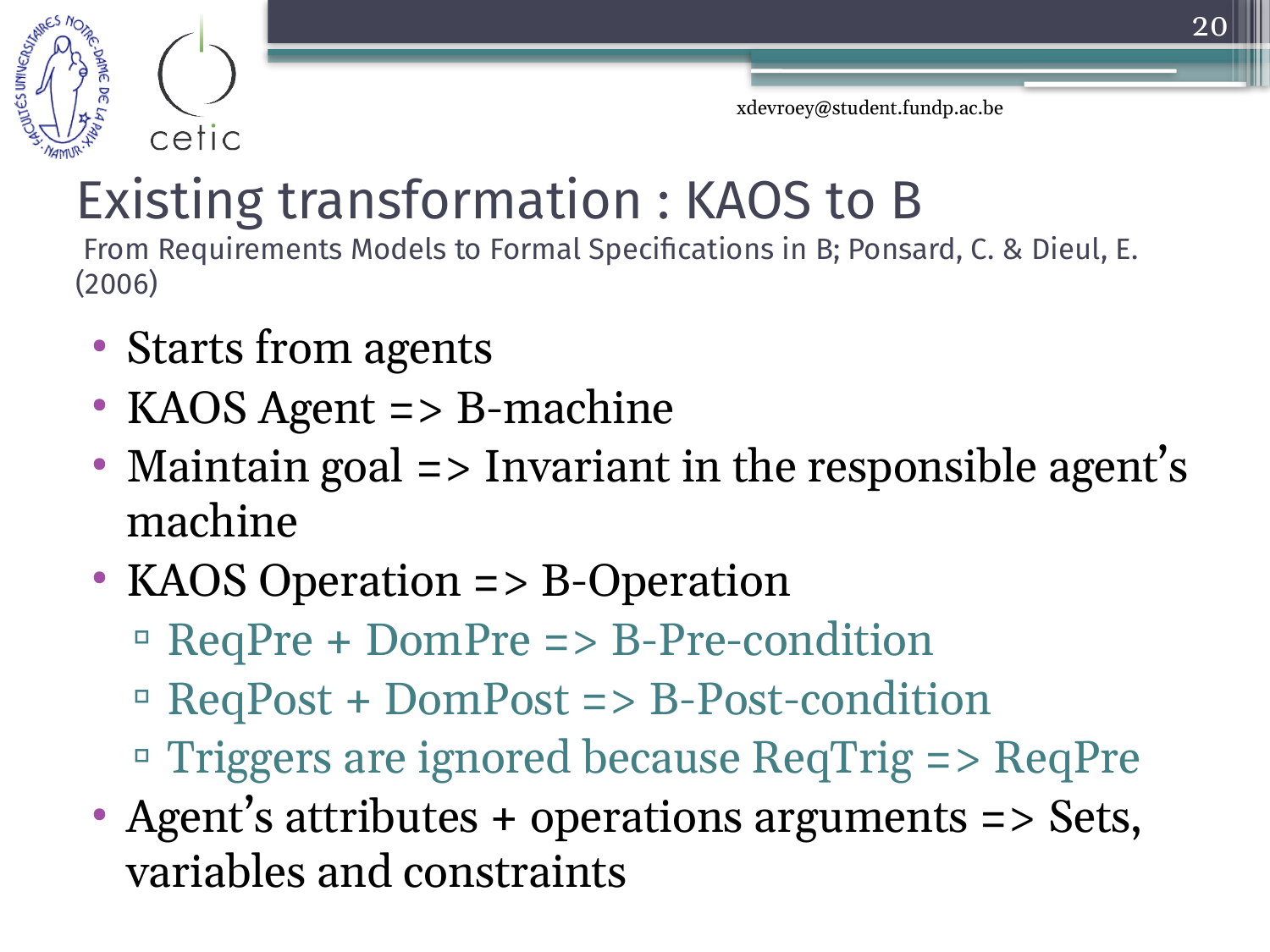

20
xdevroey@student.fundp.ac.be
# Existing transformation : KAOS to B From Requirements Models to Formal Specifications in B; Ponsard, C. & Dieul, E. (2006)
Starts from agents
KAOS Agent => B-machine
Maintain goal => Invariant in the responsible agent’s machine
KAOS Operation => B-Operation
ReqPre + DomPre => B-Pre-condition
ReqPost + DomPost => B-Post-condition
Triggers are ignored because ReqTrig => ReqPre
Agent’s attributes + operations arguments => Sets, variables and constraints